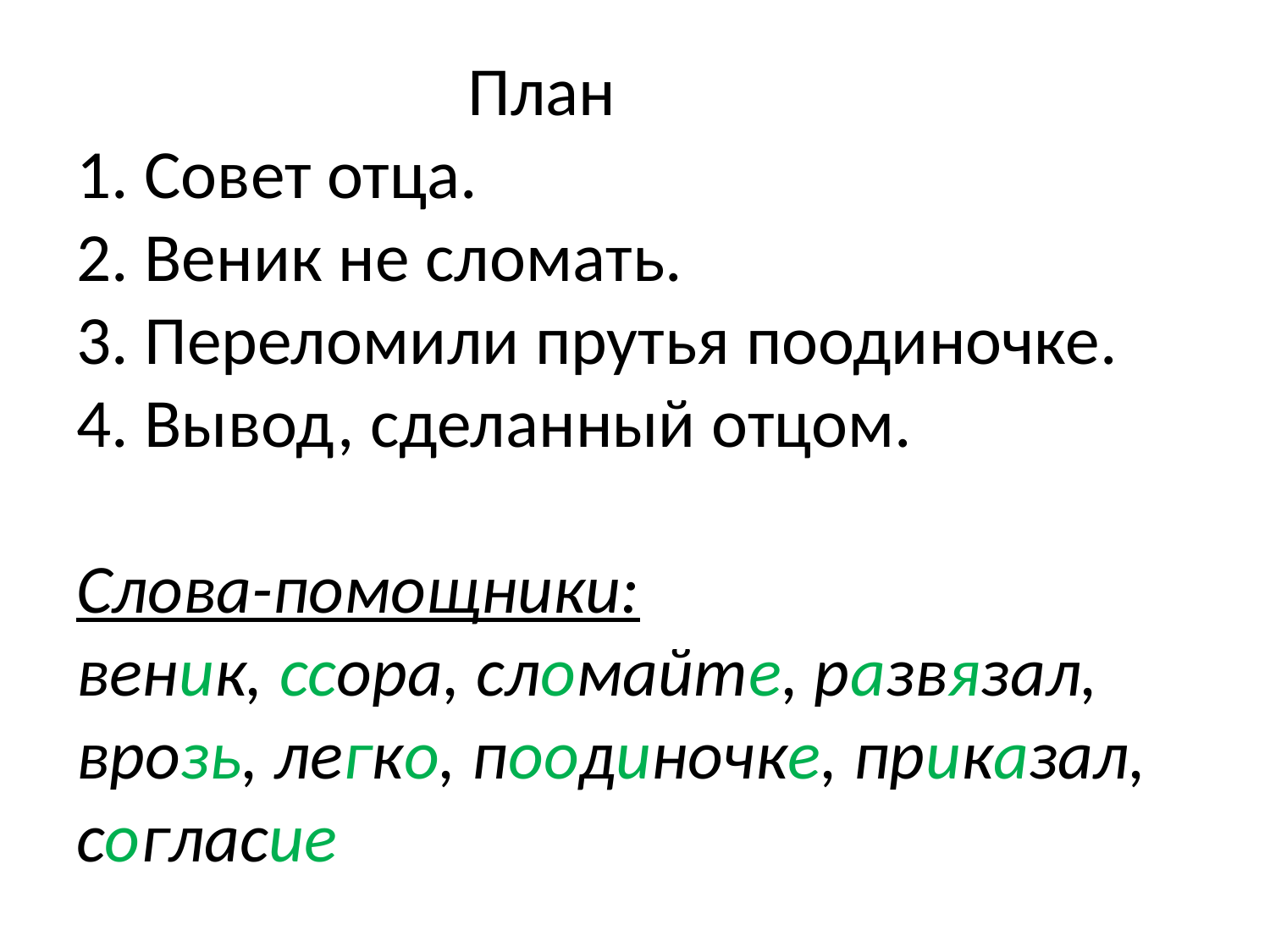

# План 1. Совет отца. 2. Веник не сломать. 3. Переломили прутья поодиночке. 4. Вывод, сделанный отцом. Слова-помощники: веник, ссора, сломайте, развязал, врозь, легко, поодиночке, приказал, согласие